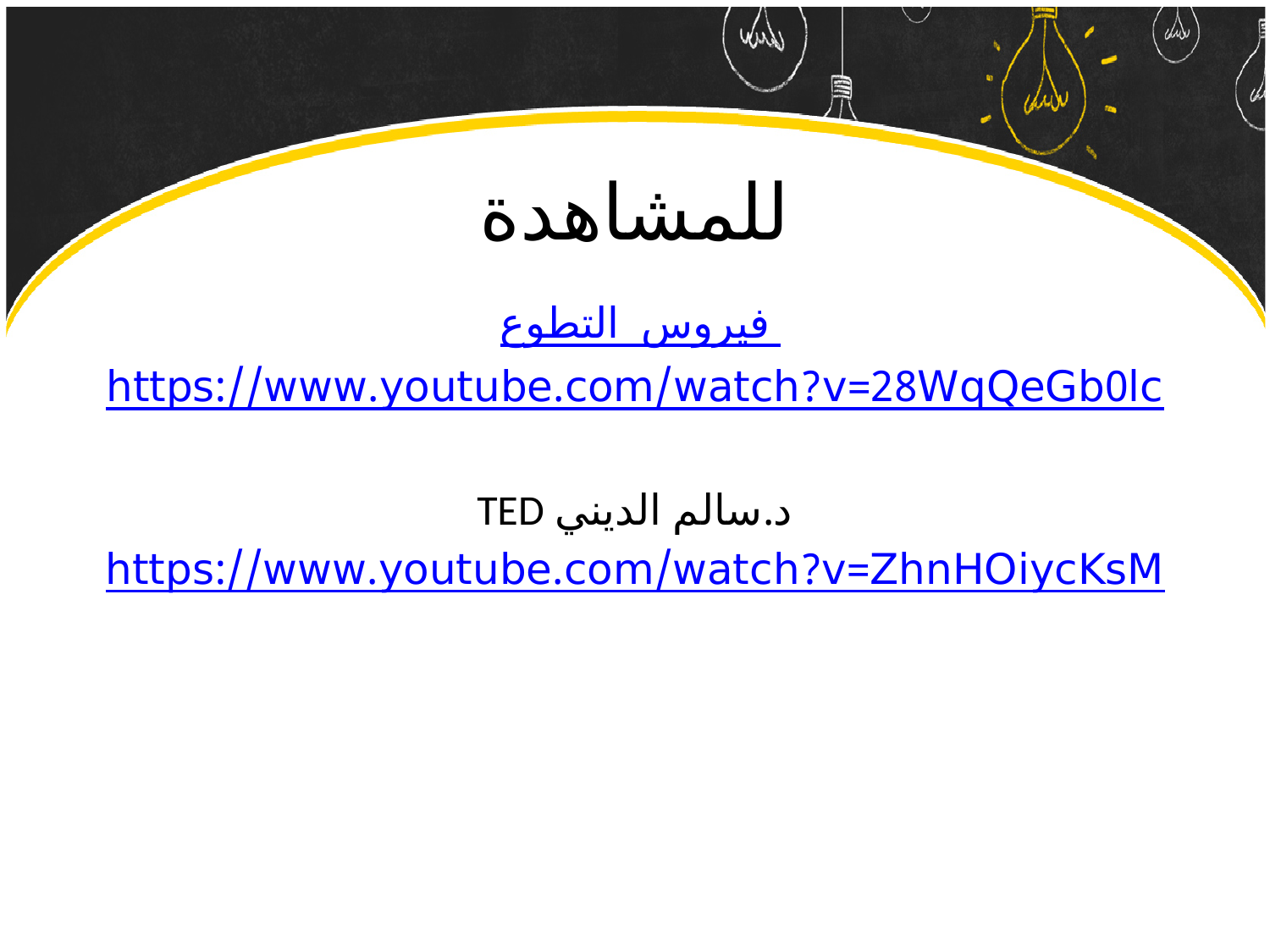

# للمشاهدة
فيروس التطوع
https://www.youtube.com/watch?v=28WqQeGb0lc

د.سالم الديني TED
https://www.youtube.com/watch?v=ZhnHOiycKsM